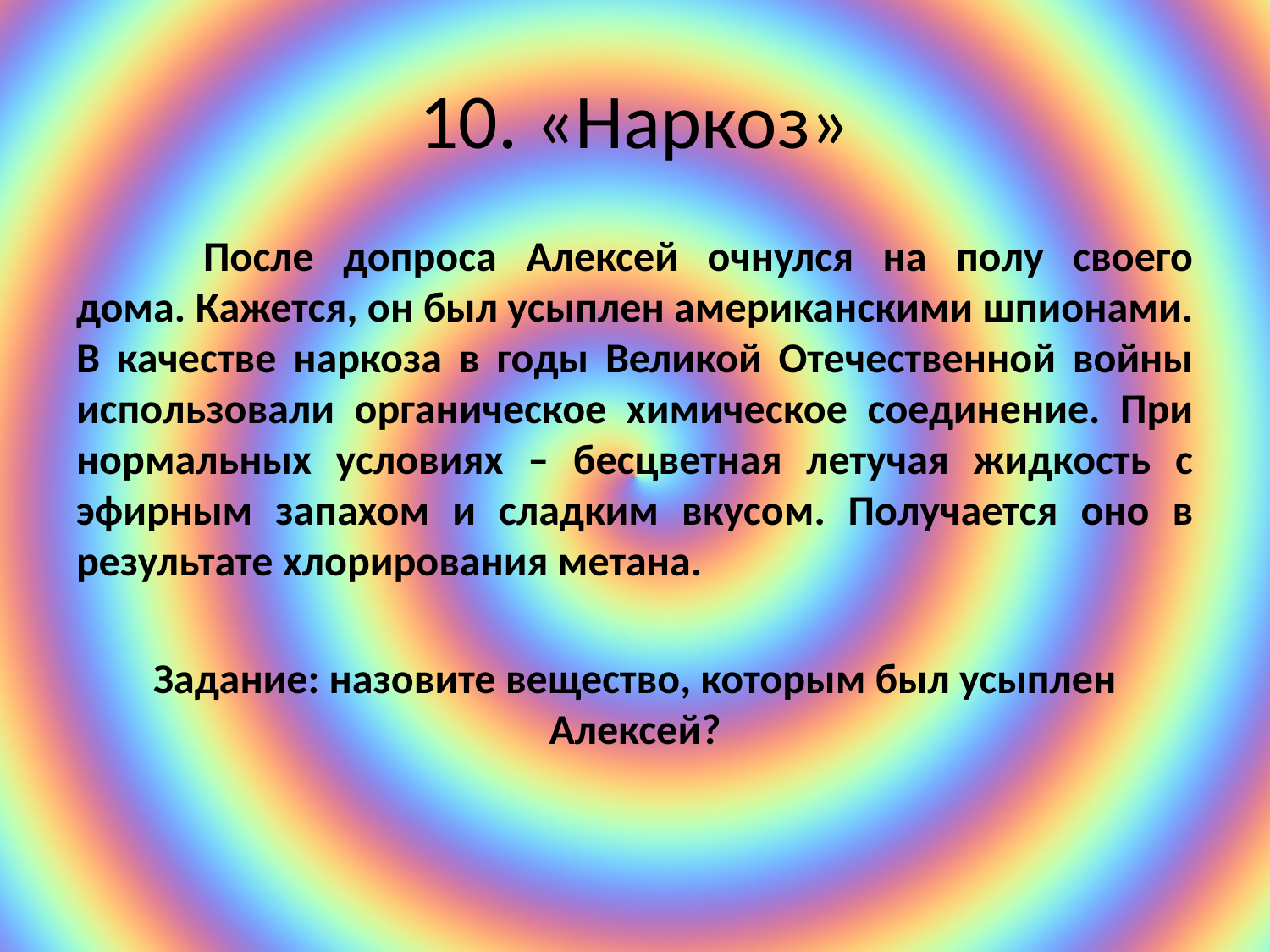

# 10. «Наркоз»
	После допроса Алексей очнулся на полу своего дома. Кажется, он был усыплен американскими шпионами. В качестве наркоза в годы Великой Отечественной войны использовали органическое химическое соединение. При нормальных условиях – бесцветная летучая жидкость с эфирным запахом и сладким вкусом. Получается оно в результате хлорирования метана.

Задание: назовите вещество, которым был усыплен Алексей?